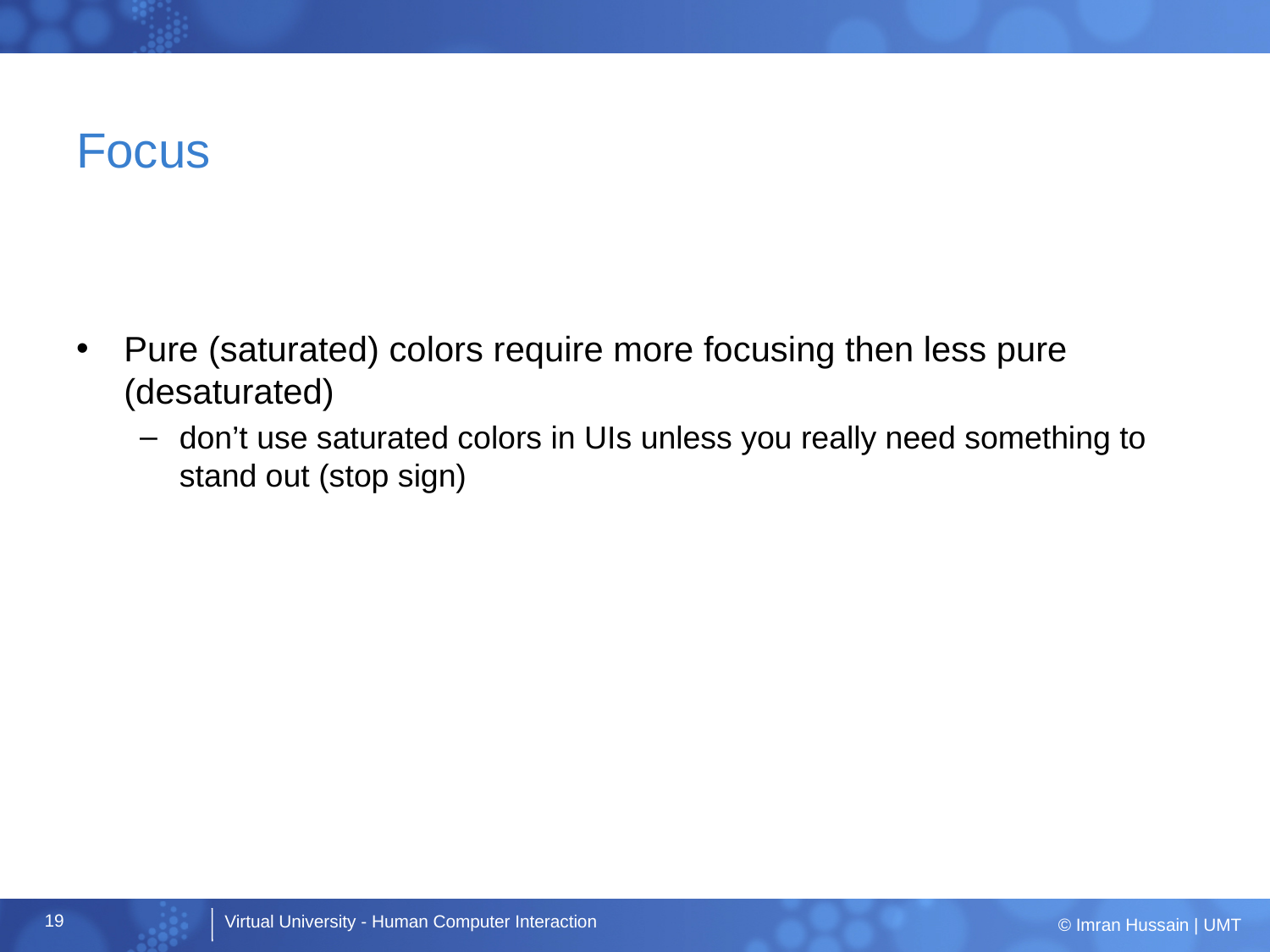

# Focus

Pure (saturated) colors require more focusing then less pure (desaturated)
don’t use saturated colors in UIs unless you really need something to stand out (stop sign)